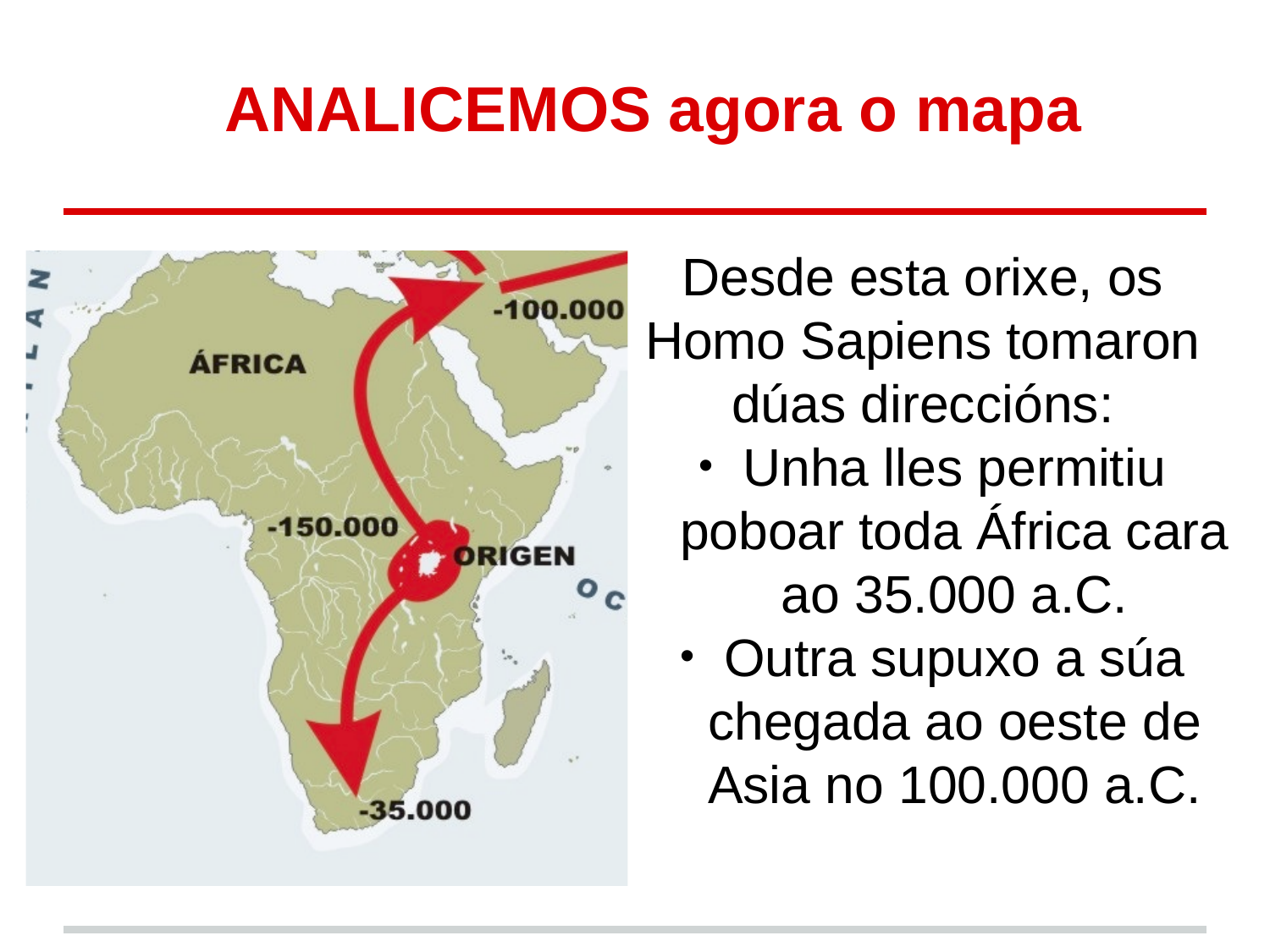

# ANALICEMOS agora o mapa
Desde esta orixe, os Homo Sapiens tomaron dúas direccións:
Unha lles permitiu poboar toda África cara ao 35.000 a.C.
Outra supuxo a súa chegada ao oeste de Asia no 100.000 a.C.